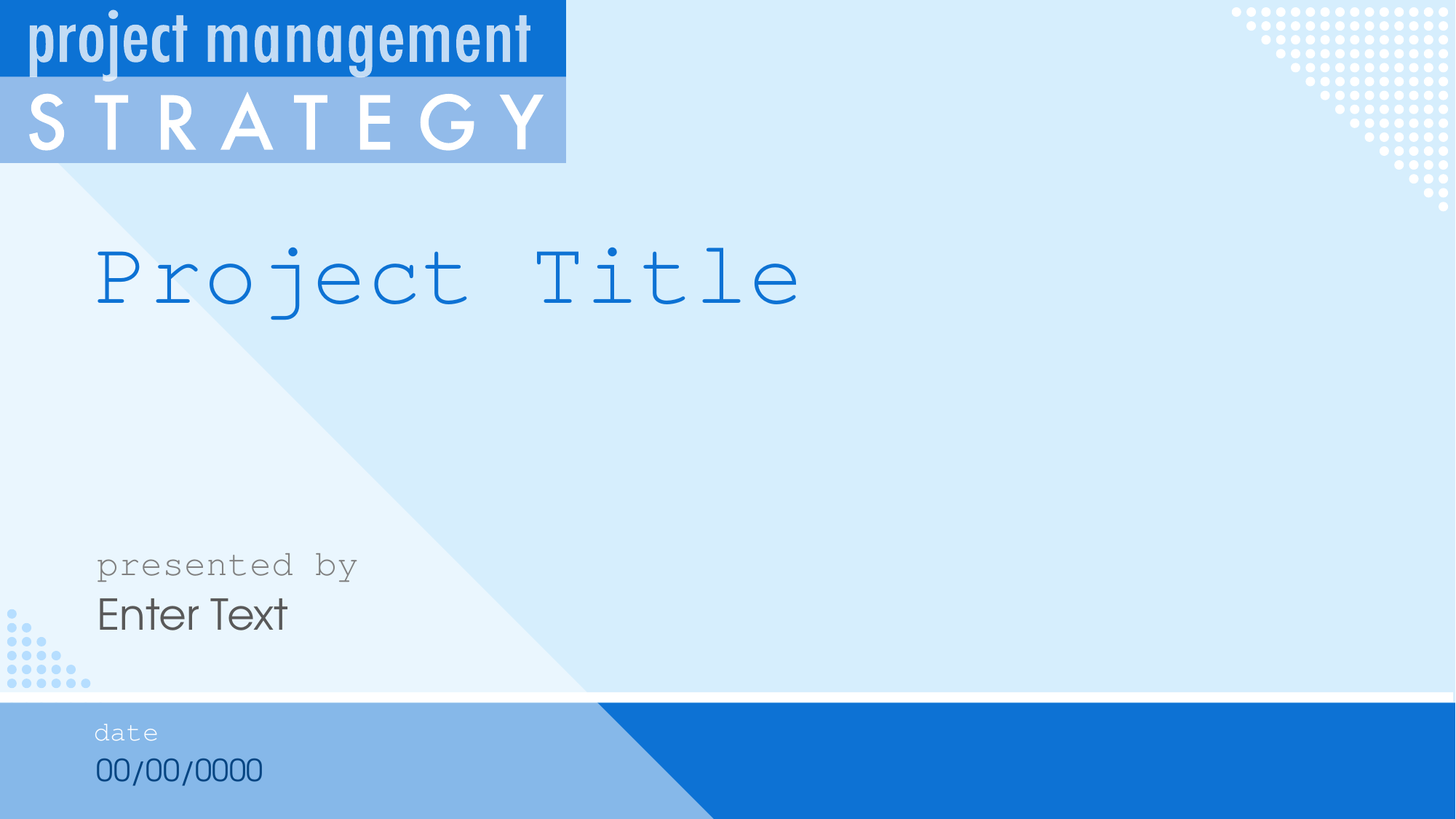

Project Title
presented by
Enter Text

date
00/00/0000